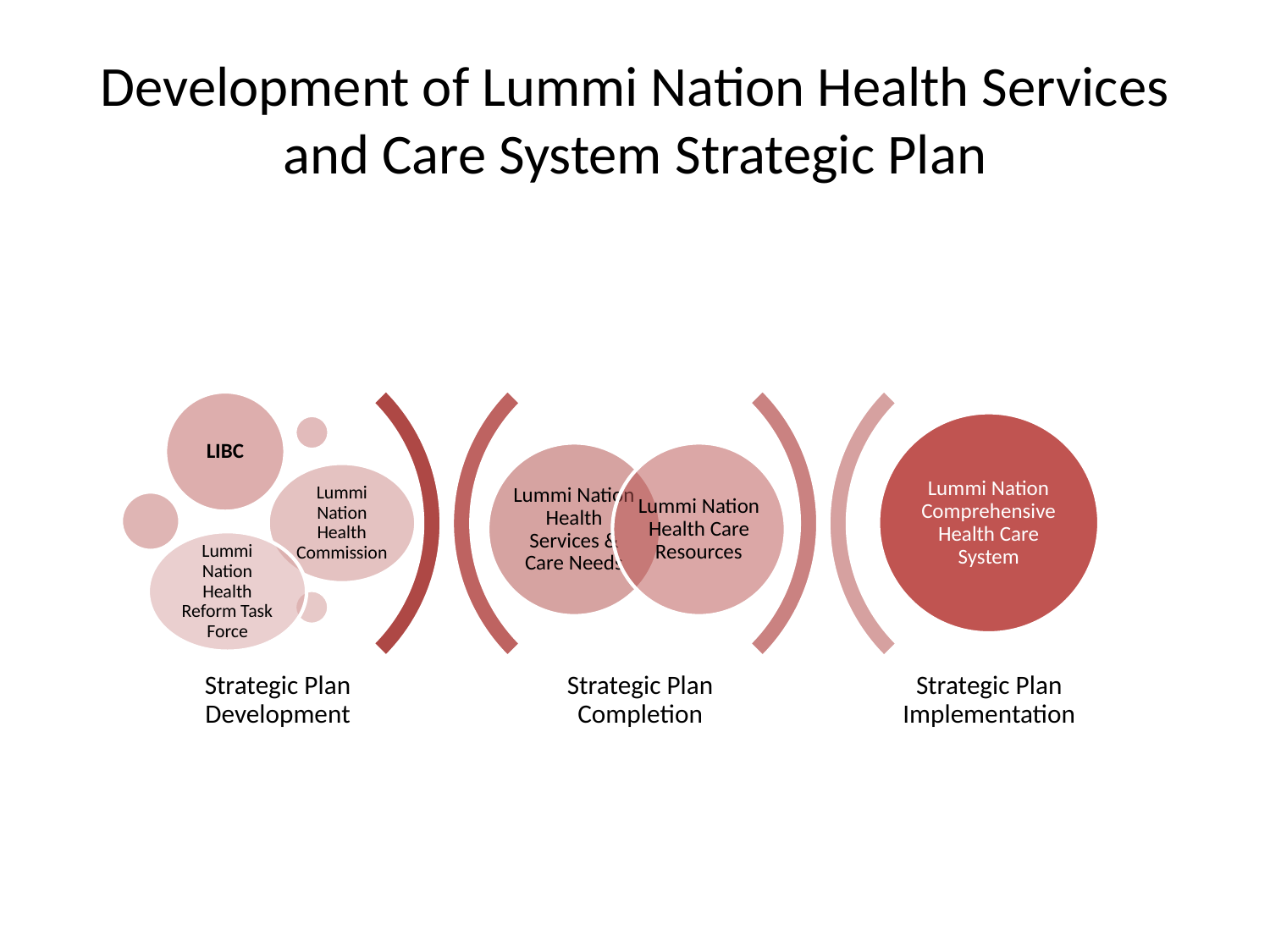

# Development of Lummi Nation Health Services and Care System Strategic Plan
Strategic Plan Completion
Strategic Plan Implementation
Lummi Nation Health Services & Care Needs
Lummi Nation Health Care Resources
LIBC
Lummi Nation Health Commission
Lummi Nation Health Reform Task Force
Lummi Nation Comprehensive Health Care System
Strategic Plan Development